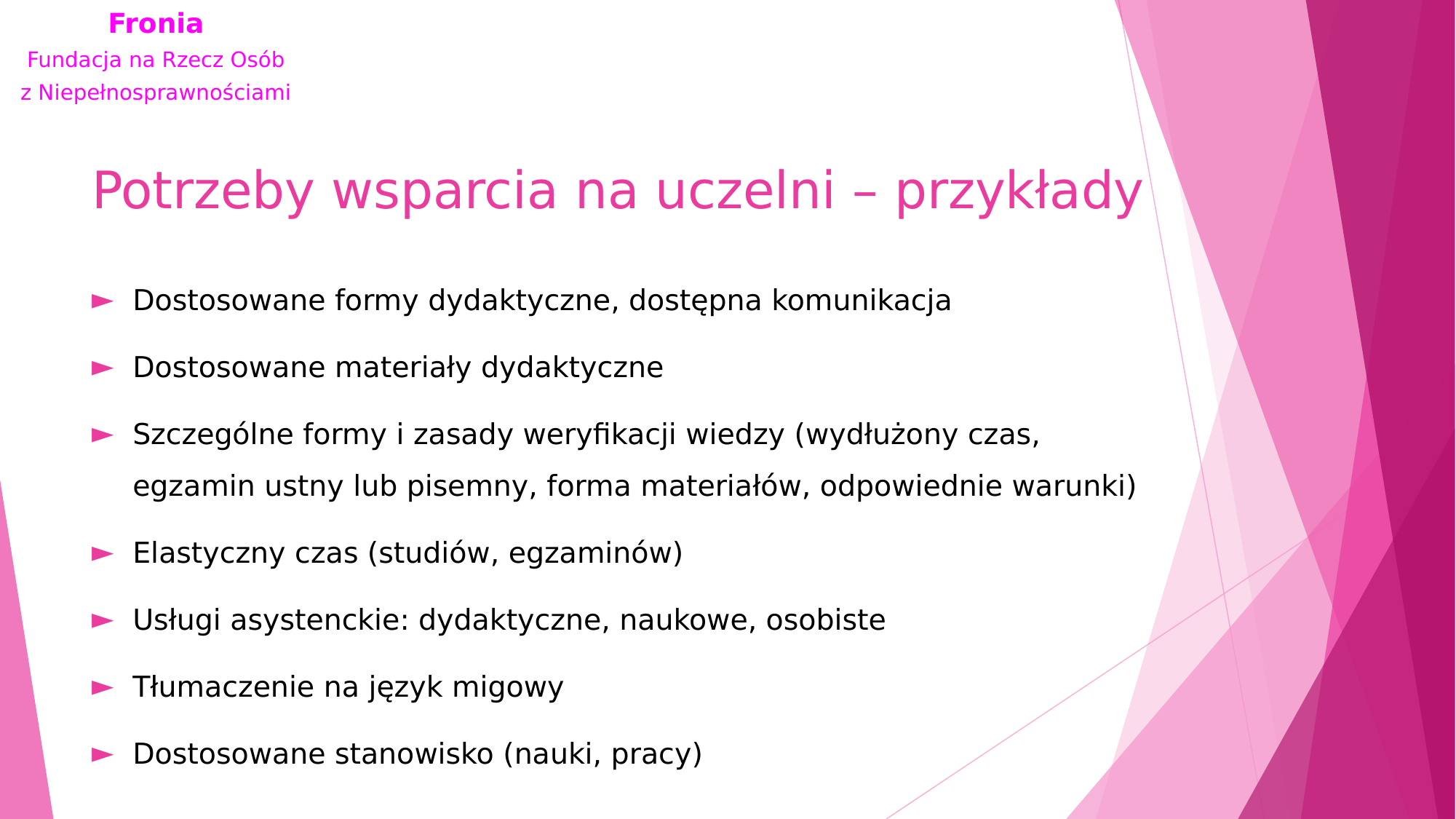

# Potrzeby wsparcia na uczelni – przykłady
Dostosowane formy dydaktyczne, dostępna komunikacja
Dostosowane materiały dydaktyczne
Szczególne formy i zasady weryfikacji wiedzy (wydłużony czas, egzamin ustny lub pisemny, forma materiałów, odpowiednie warunki)
Elastyczny czas (studiów, egzaminów)
Usługi asystenckie: dydaktyczne, naukowe, osobiste
Tłumaczenie na język migowy
Dostosowane stanowisko (nauki, pracy)